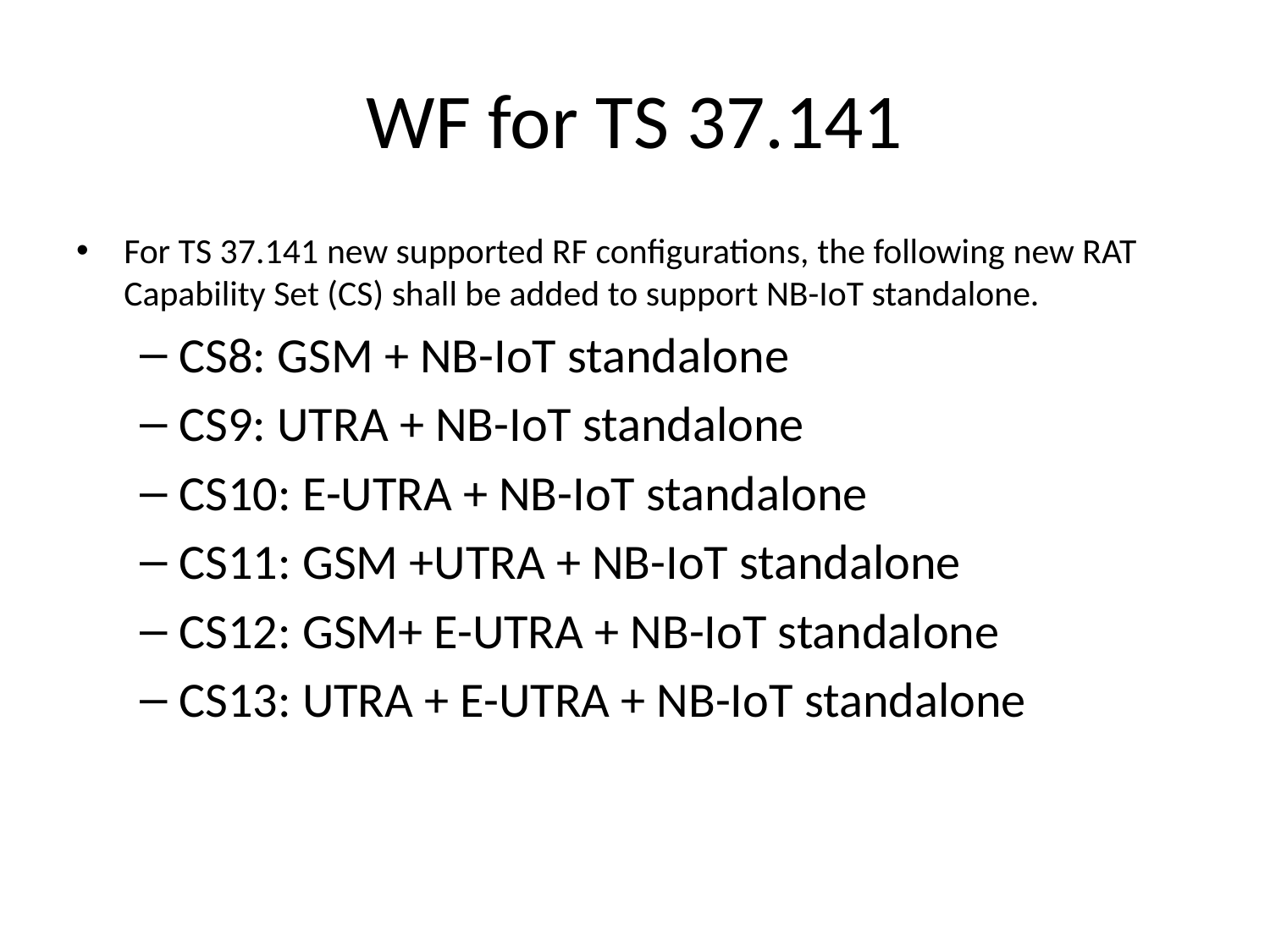

# WF for TS 37.141
For TS 37.141 new supported RF configurations, the following new RAT Capability Set (CS) shall be added to support NB-IoT standalone.
CS8: GSM + NB-IoT standalone
CS9: UTRA + NB-IoT standalone
CS10: E-UTRA + NB-IoT standalone
CS11: GSM +UTRA + NB-IoT standalone
CS12: GSM+ E-UTRA + NB-IoT standalone
CS13: UTRA + E-UTRA + NB-IoT standalone